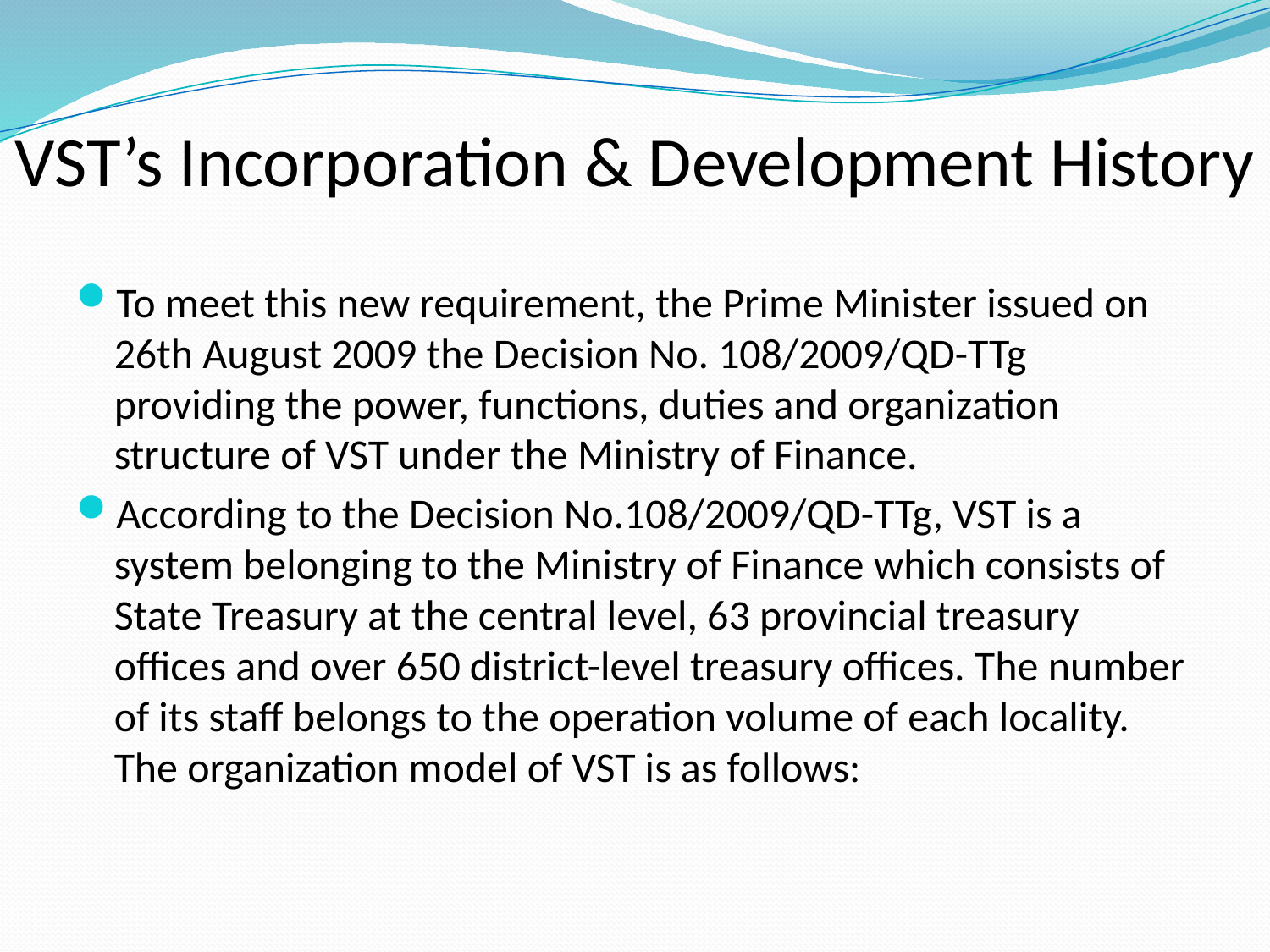

# VST’s Incorporation & Development History
To meet this new requirement, the Prime Minister issued on 26th August 2009 the Decision No. 108/2009/QD-TTg providing the power, functions, duties and organization structure of VST under the Ministry of Finance.
According to the Decision No.108/2009/QD-TTg, VST is a system belonging to the Ministry of Finance which consists of State Treasury at the central level, 63 provincial treasury offices and over 650 district-level treasury offices. The number of its staff belongs to the operation volume of each locality. The organization model of VST is as follows: